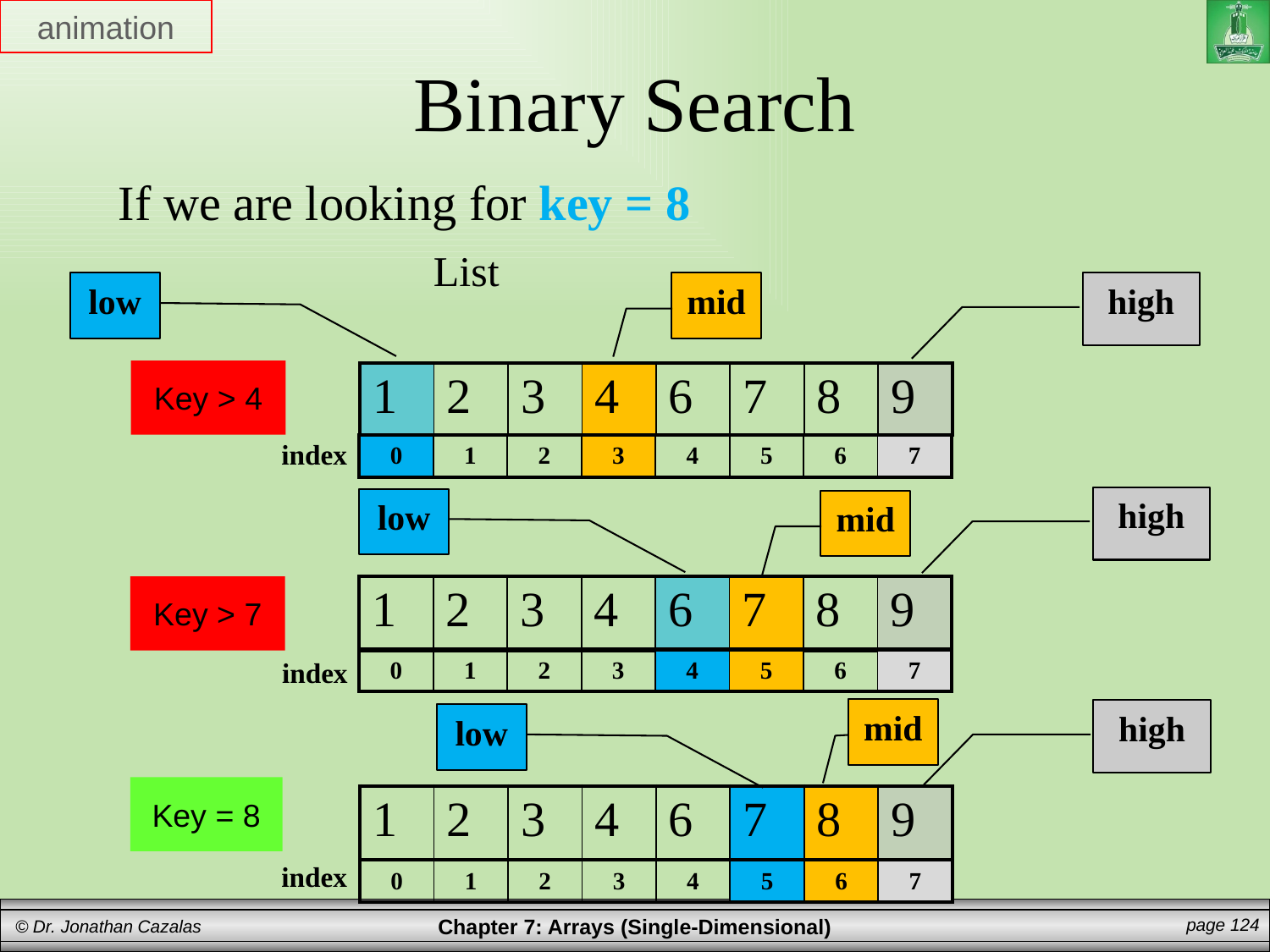

animation
# Binary Search
If we are looking for key = 8
List
low
mid
high
Key > 4
| 1 | 2 | 3 | 4 | 6 | 7 | 8 | 9 |
| --- | --- | --- | --- | --- | --- | --- | --- |
index
| 0 | 1 | 2 | 3 | 4 | 5 | 6 | 7 |
| --- | --- | --- | --- | --- | --- | --- | --- |
high
low
mid
Key > 7
| 1 | 2 | 3 | 4 | 6 | 7 | 8 | 9 |
| --- | --- | --- | --- | --- | --- | --- | --- |
index
| 0 | 1 | 2 | 3 | 4 | 5 | 6 | 7 |
| --- | --- | --- | --- | --- | --- | --- | --- |
mid
high
low
Key = 8
| 1 | 2 | 3 | 4 | 6 | 7 | 8 | 9 |
| --- | --- | --- | --- | --- | --- | --- | --- |
index
| 0 | 1 | 2 | 3 | 4 | 5 | 6 | 7 |
| --- | --- | --- | --- | --- | --- | --- | --- |